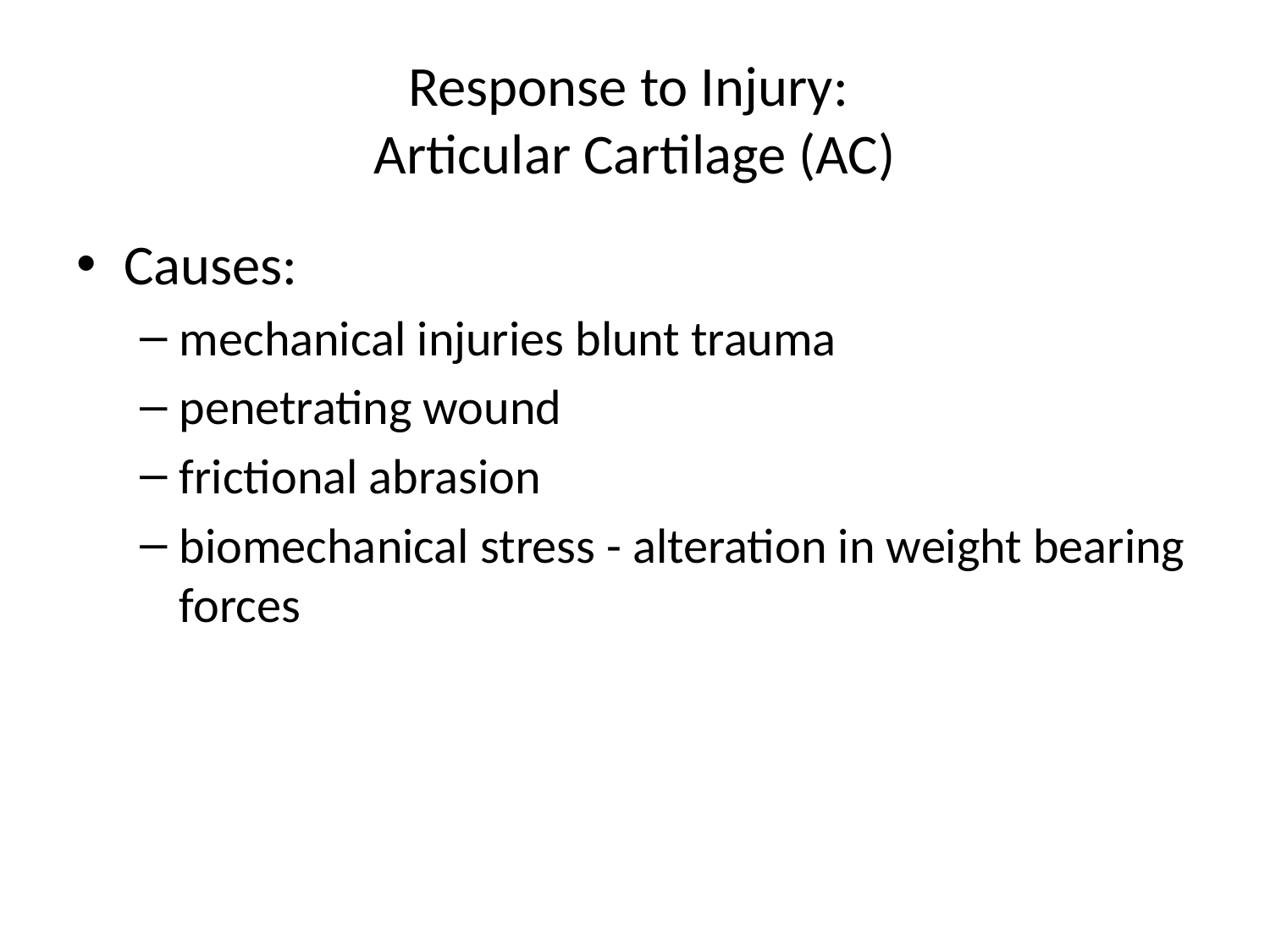

# Response to Injury: Articular Cartilage (AC)
Causes:
mechanical injuries blunt trauma
penetrating wound
frictional abrasion
biomechanical stress - alteration in weight bearing forces